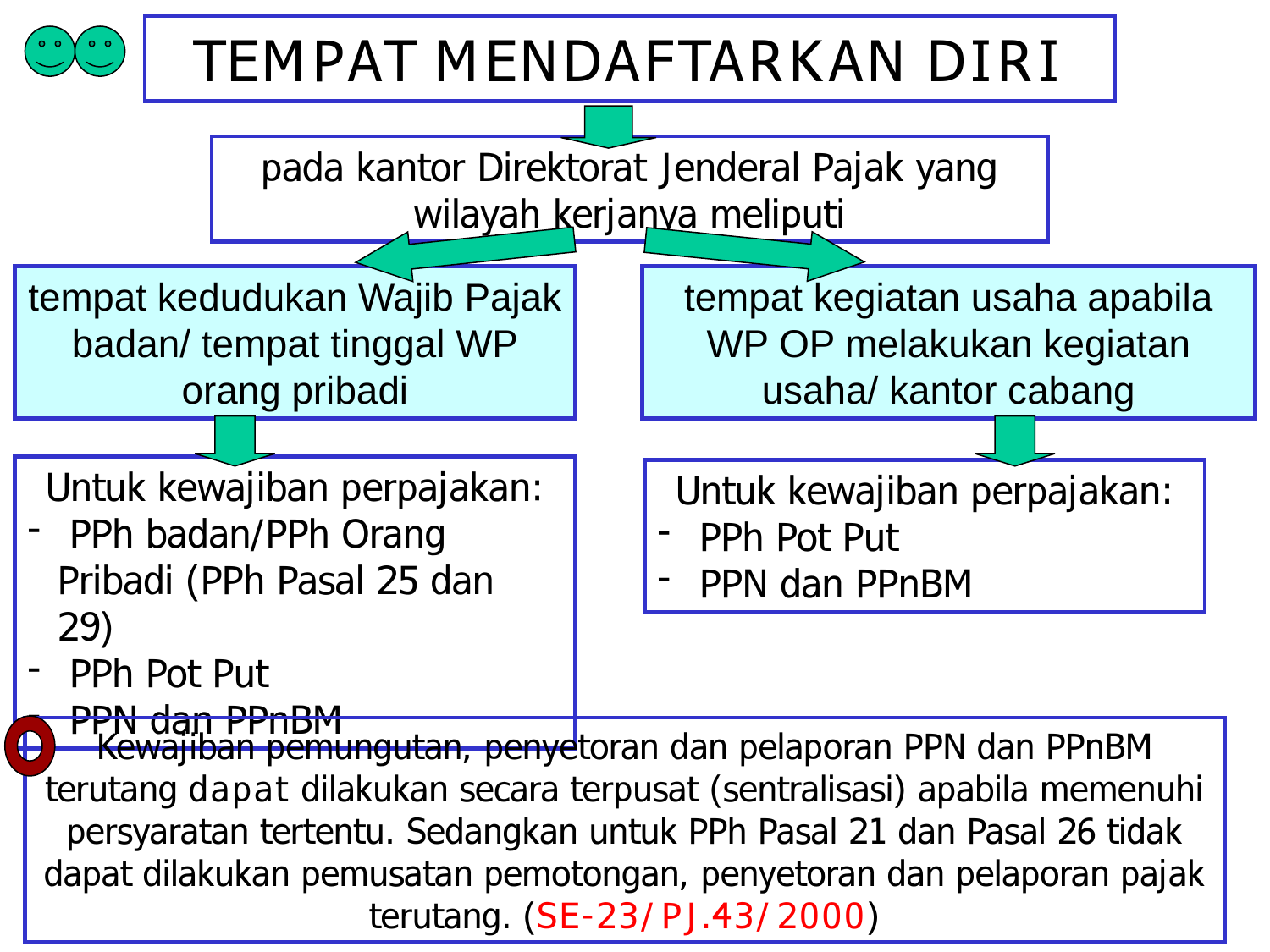

# TEMPAT MENDAFTARKAN DIRI

pada kantor Direktorat Jenderal Pajak yang wilayah kerjanya meliputi

tempat kedudukan Wajib Pajak badan/ tempat tinggal WP orang pribadi
tempat kegiatan usaha apabila WP OP melakukan kegiatan usaha/ kantor cabang

Untuk kewajiban perpajakan:
 PPh badan/PPh Orang Pribadi (PPh Pasal 25 dan 29)
 PPh Pot Put
 PPN dan PPnBM
Untuk kewajiban perpajakan:
 PPh Pot Put
 PPN dan PPnBM

Kewajiban pemungutan, penyetoran dan pelaporan PPN dan PPnBM terutang dapat dilakukan secara terpusat (sentralisasi) apabila memenuhi persyaratan tertentu. Sedangkan untuk PPh Pasal 21 dan Pasal 26 tidak dapat dilakukan pemusatan pemotongan, penyetoran dan pelaporan pajak terutang. (SE-23/PJ.43/2000)